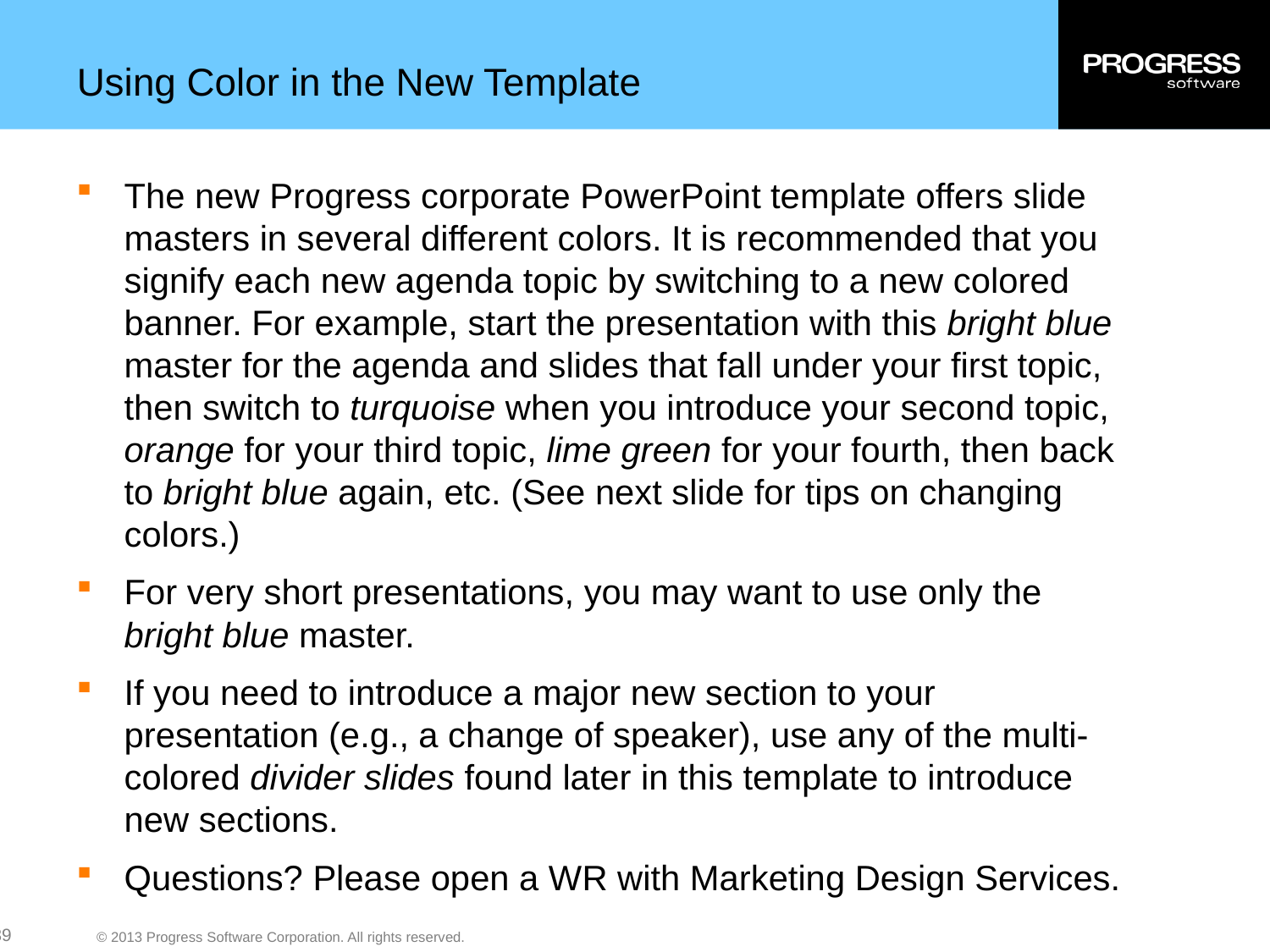

# Using Color in the New Template
The new Progress corporate PowerPoint template offers slide masters in several different colors. It is recommended that you signify each new agenda topic by switching to a new colored banner. For example, start the presentation with this bright blue master for the agenda and slides that fall under your first topic, then switch to turquoise when you introduce your second topic, orange for your third topic, lime green for your fourth, then back to bright blue again, etc. (See next slide for tips on changing colors.)
For very short presentations, you may want to use only the bright blue master.
If you need to introduce a major new section to your presentation (e.g., a change of speaker), use any of the multi-colored divider slides found later in this template to introduce new sections.
Questions? Please open a WR with Marketing Design Services.